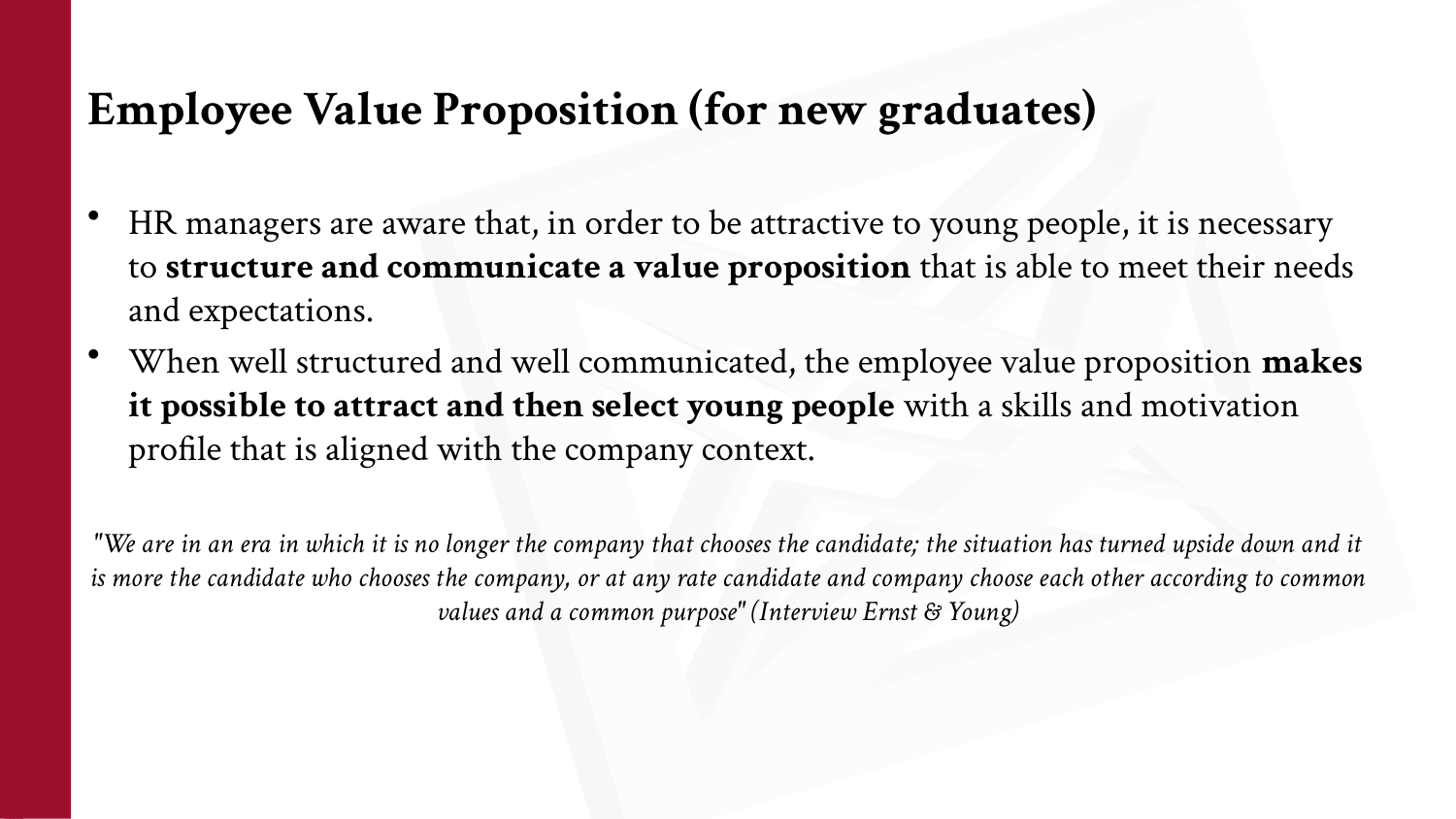

# Employee Value Proposition (for new graduates)
HR managers are aware that, in order to be attractive to young people, it is necessary to structure and communicate a value proposition that is able to meet their needs and expectations.
When well structured and well communicated, the employee value proposition makes it possible to attract and then select young people with a skills and motivation profile that is aligned with the company context.

"We are in an era in which it is no longer the company that chooses the candidate; the situation has turned upside down and it is more the candidate who chooses the company, or at any rate candidate and company choose each other according to common values and a common purpose" (Interview Ernst & Young)